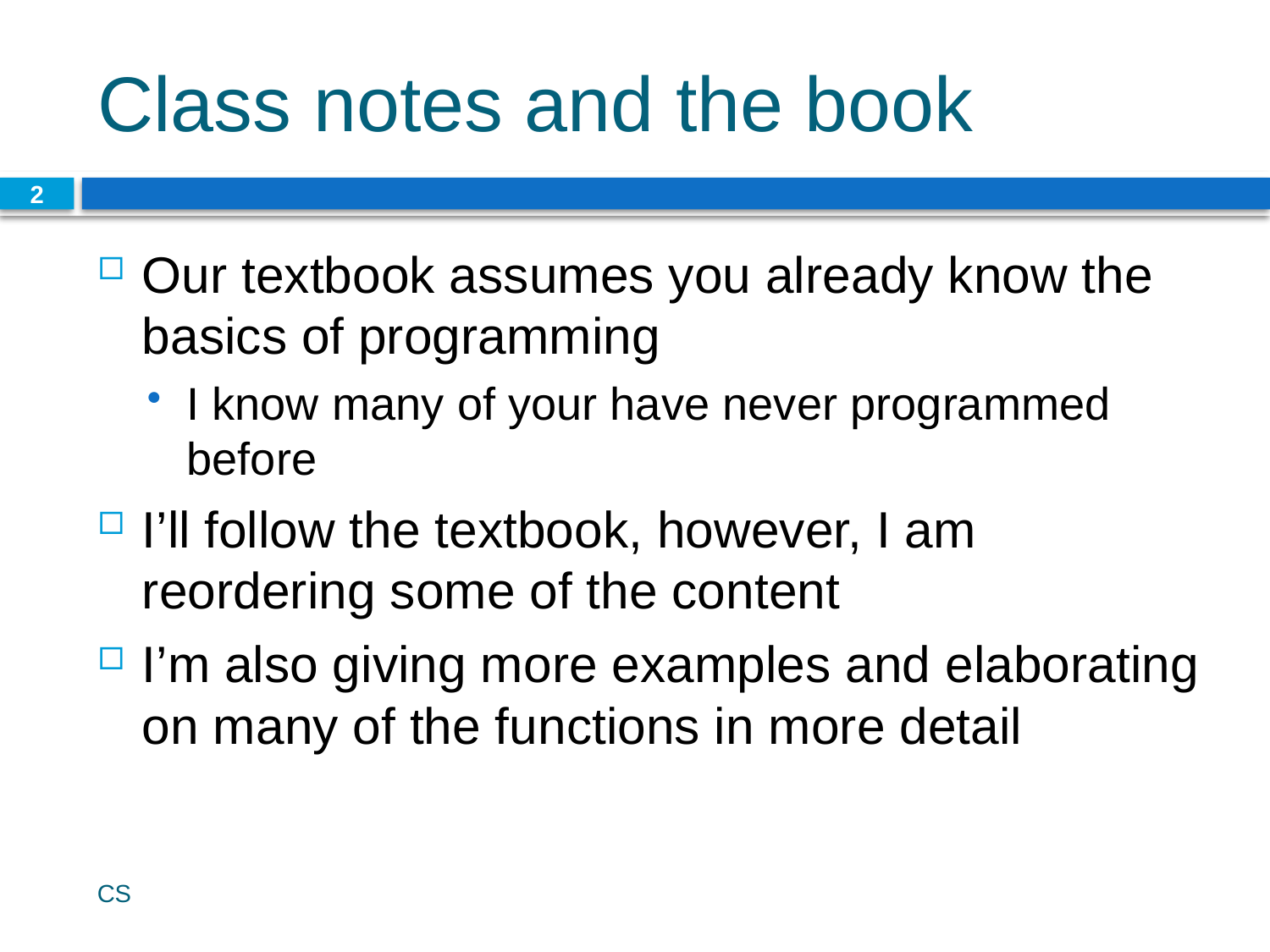

# Class notes and the book
2
Our textbook assumes you already know the basics of programming
I know many of your have never programmed before
I’ll follow the textbook, however, I am reordering some of the content
I’m also giving more examples and elaborating on many of the functions in more detail

CS